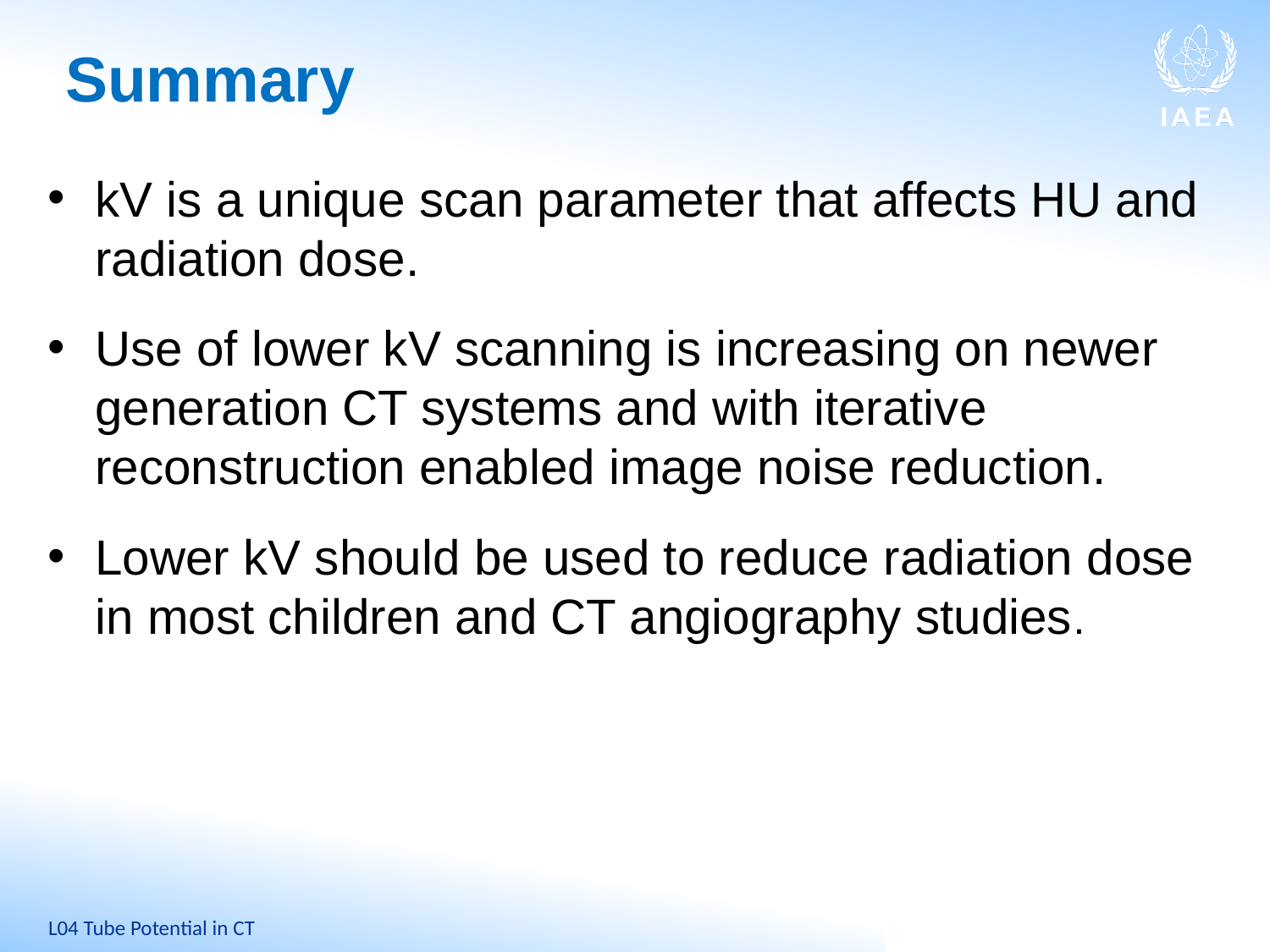

# Summary
kV is a unique scan parameter that affects HU and radiation dose.
Use of lower kV scanning is increasing on newer generation CT systems and with iterative reconstruction enabled image noise reduction.
Lower kV should be used to reduce radiation dose in most children and CT angiography studies.